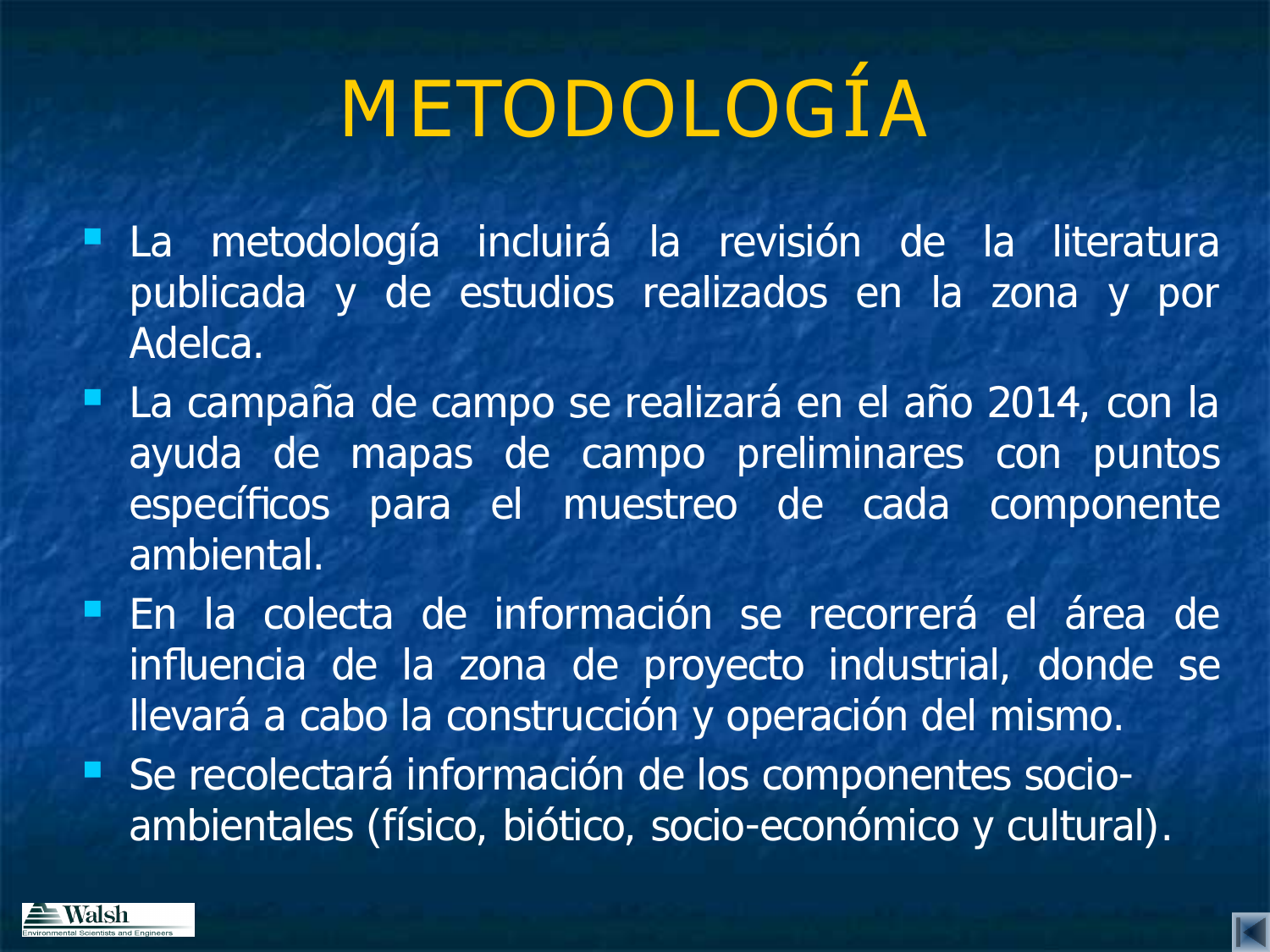

# METODOLOGÍA

La metodología incluirá la revisión de la literatura publicada y de estudios realizados en la zona y por Adelca.
La campaña de campo se realizará en el año 2014, con la ayuda de mapas de campo preliminares con puntos específicos para el muestreo de cada componente ambiental.
En la colecta de información se recorrerá el área de influencia de la zona de proyecto industrial, donde se llevará a cabo la construcción y operación del mismo.
Se recolectará información de los componentes socio-ambientales (físico, biótico, socio-económico y cultural).